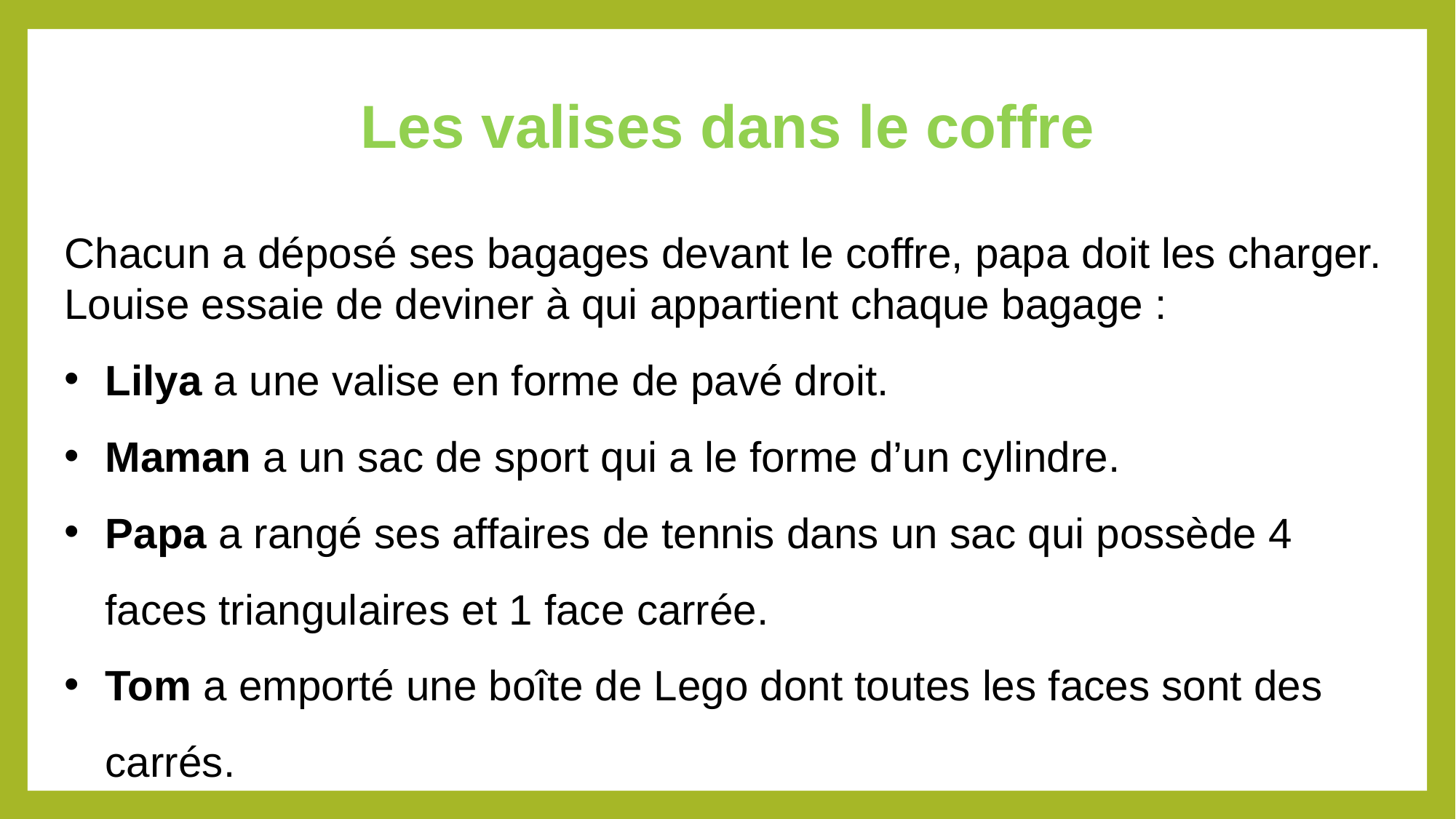

Les valises dans le coffre

Chacun a déposé ses bagages devant le coffre, papa doit les charger. Louise essaie de deviner à qui appartient chaque bagage :
Lilya a une valise en forme de pavé droit.
Maman a un sac de sport qui a le forme d’un cylindre.
Papa a rangé ses affaires de tennis dans un sac qui possède 4 faces triangulaires et 1 face carrée.
Tom a emporté une boîte de Lego dont toutes les faces sont des carrés.